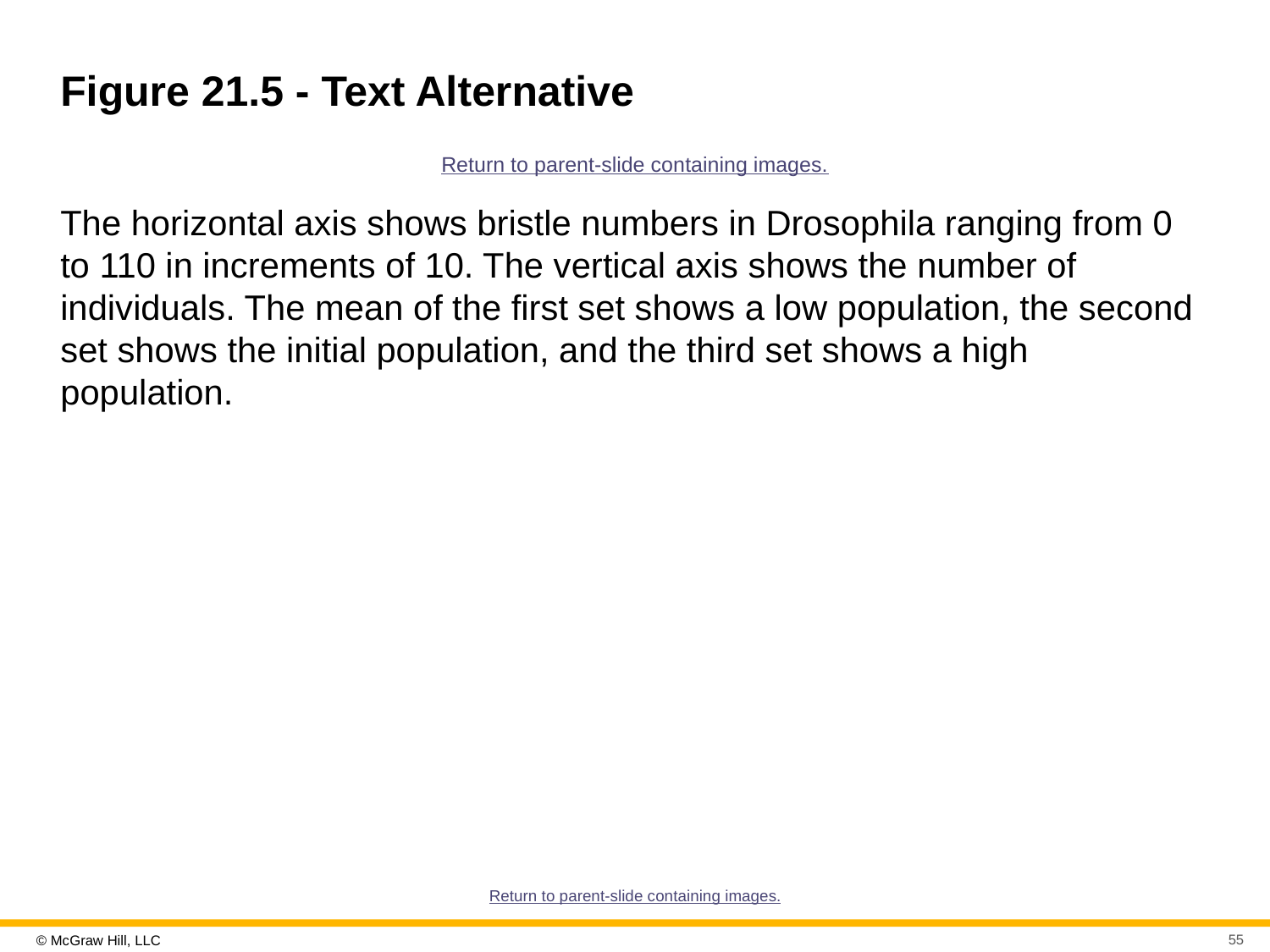

# Figure 21.5 - Text Alternative
Return to parent-slide containing images.
The horizontal axis shows bristle numbers in Drosophila ranging from 0 to 110 in increments of 10. The vertical axis shows the number of individuals. The mean of the first set shows a low population, the second set shows the initial population, and the third set shows a high population.
Return to parent-slide containing images.
55